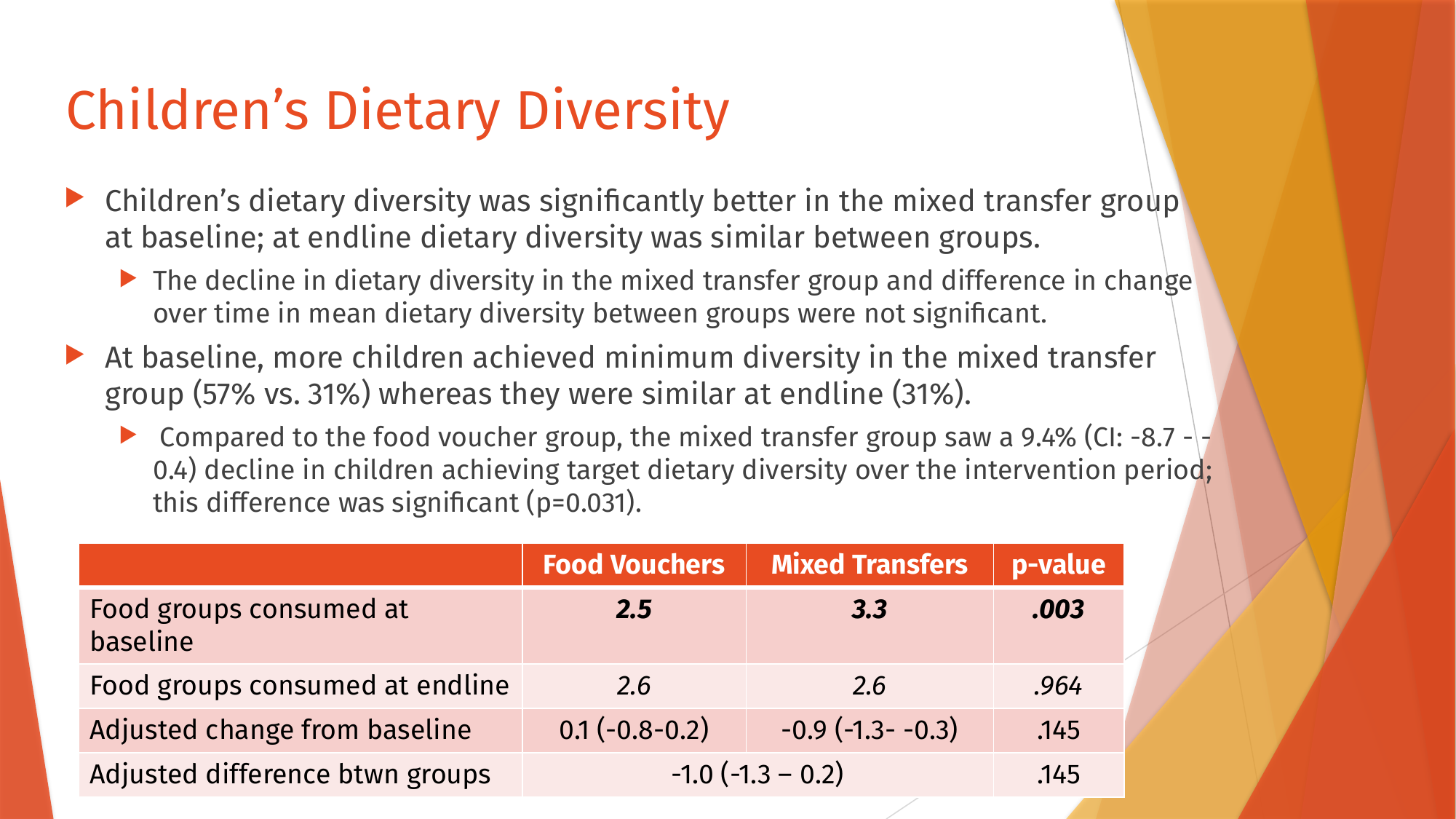

# Children’s Dietary Diversity
Children’s dietary diversity was significantly better in the mixed transfer group at baseline; at endline dietary diversity was similar between groups.
The decline in dietary diversity in the mixed transfer group and difference in change over time in mean dietary diversity between groups were not significant.
At baseline, more children achieved minimum diversity in the mixed transfer group (57% vs. 31%) whereas they were similar at endline (31%).
 Compared to the food voucher group, the mixed transfer group saw a 9.4% (CI: -8.7 - -0.4) decline in children achieving target dietary diversity over the intervention period; this difference was significant (p=0.031).
|  | Food Vouchers | Mixed Transfers | p-value |
| --- | --- | --- | --- |
| Food groups consumed at baseline | 2.5 | 3.3 | .003 |
| Food groups consumed at endline | 2.6 | 2.6 | .964 |
| Adjusted change from baseline | 0.1 (-0.8-0.2) | -0.9 (-1.3- -0.3) | .145 |
| Adjusted difference btwn groups | -1.0 (-1.3 – 0.2) |  | .145 |